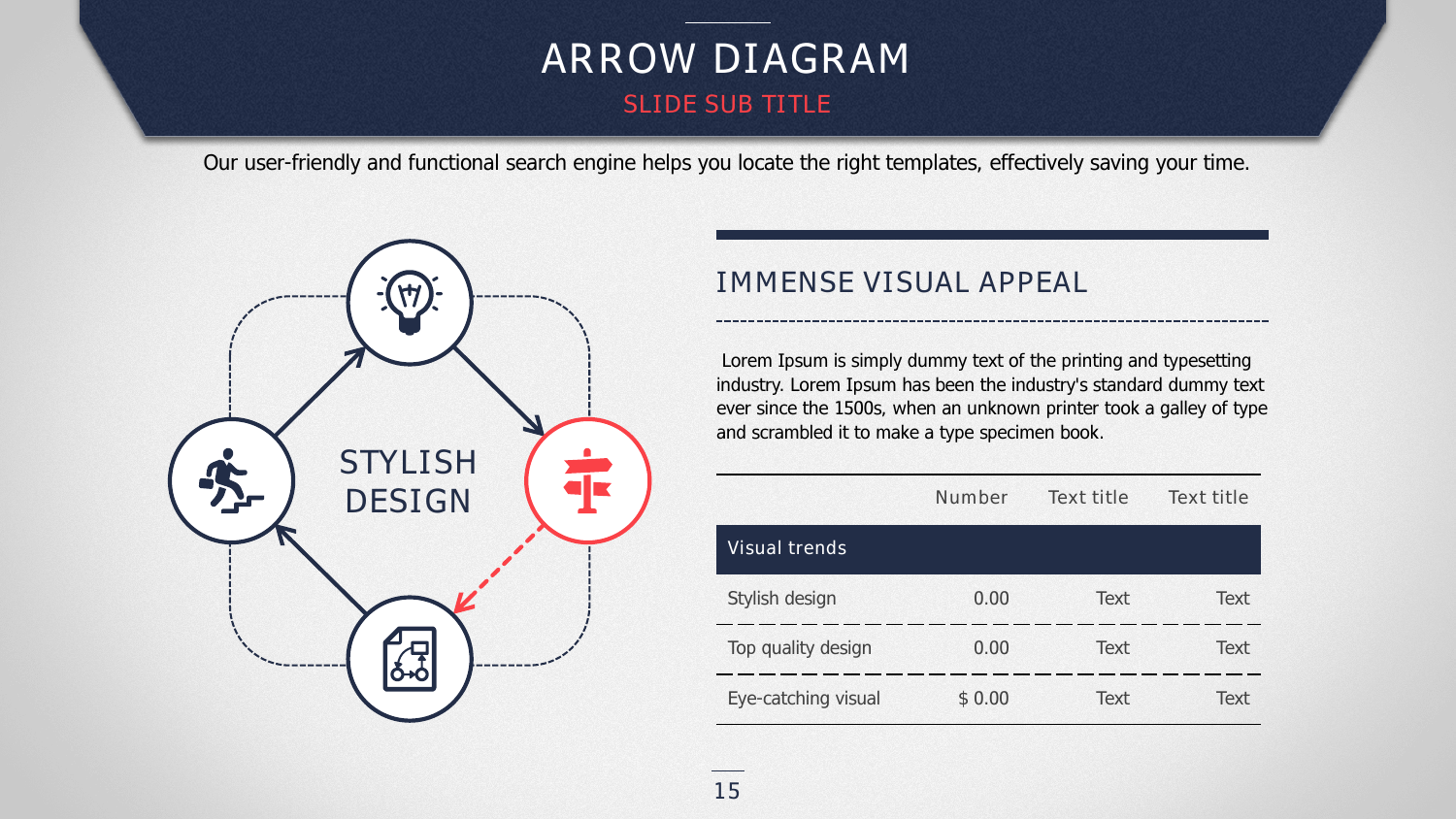

ARROW DIAGRAM
SLIDE SUB TITLE
Our user-friendly and functional search engine helps you locate the right templates, effectively saving your time.

STYLISH DESIGN

IMMENSE VISUAL APPEAL
 Lorem Ipsum is simply dummy text of the printing and typesetting industry. Lorem Ipsum has been the industry's standard dummy text ever since the 1500s, when an unknown printer took a galley of type and scrambled it to make a type specimen book.
|  | Number | Text title | Text title |
| --- | --- | --- | --- |
| Visual trends |  |  |  |
| Stylish design | 0.00 | Text | Text |
| Top quality design | 0.00 | Text | Text |
| Eye-catching visual | $ 0.00 | Text | Text |
15